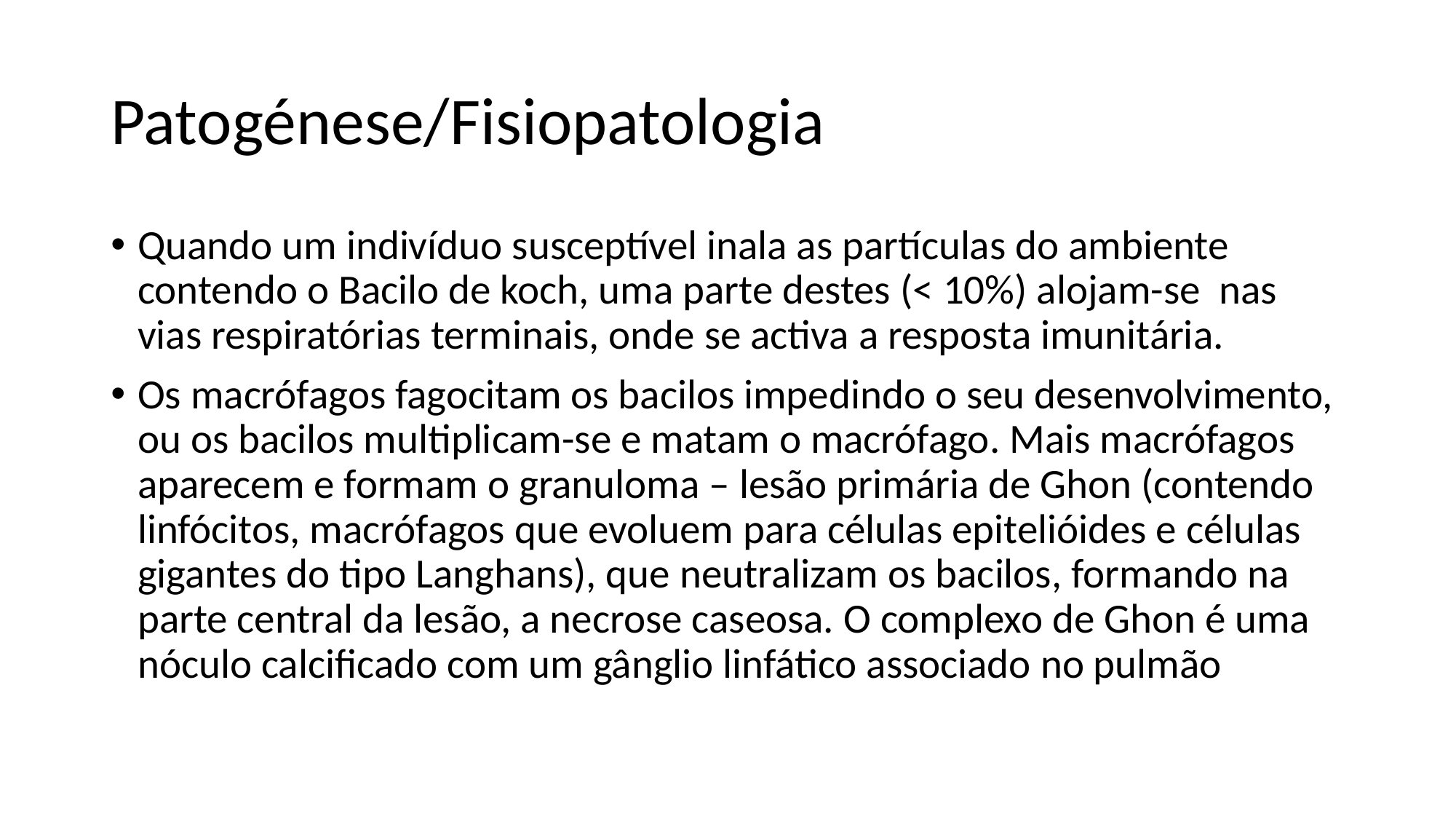

# Patogénese/Fisiopatologia
Quando um indivíduo susceptível inala as partículas do ambiente contendo o Bacilo de koch, uma parte destes (< 10%) alojam-se  nas vias respiratórias terminais, onde se activa a resposta imunitária.
Os macrófagos fagocitam os bacilos impedindo o seu desenvolvimento, ou os bacilos multiplicam-se e matam o macrófago. Mais macrófagos aparecem e formam o granuloma – lesão primária de Ghon (contendo linfócitos, macrófagos que evoluem para células epitelióides e células gigantes do tipo Langhans), que neutralizam os bacilos, formando na parte central da lesão, a necrose caseosa. O complexo de Ghon é uma nóculo calcificado com um gânglio linfático associado no pulmão